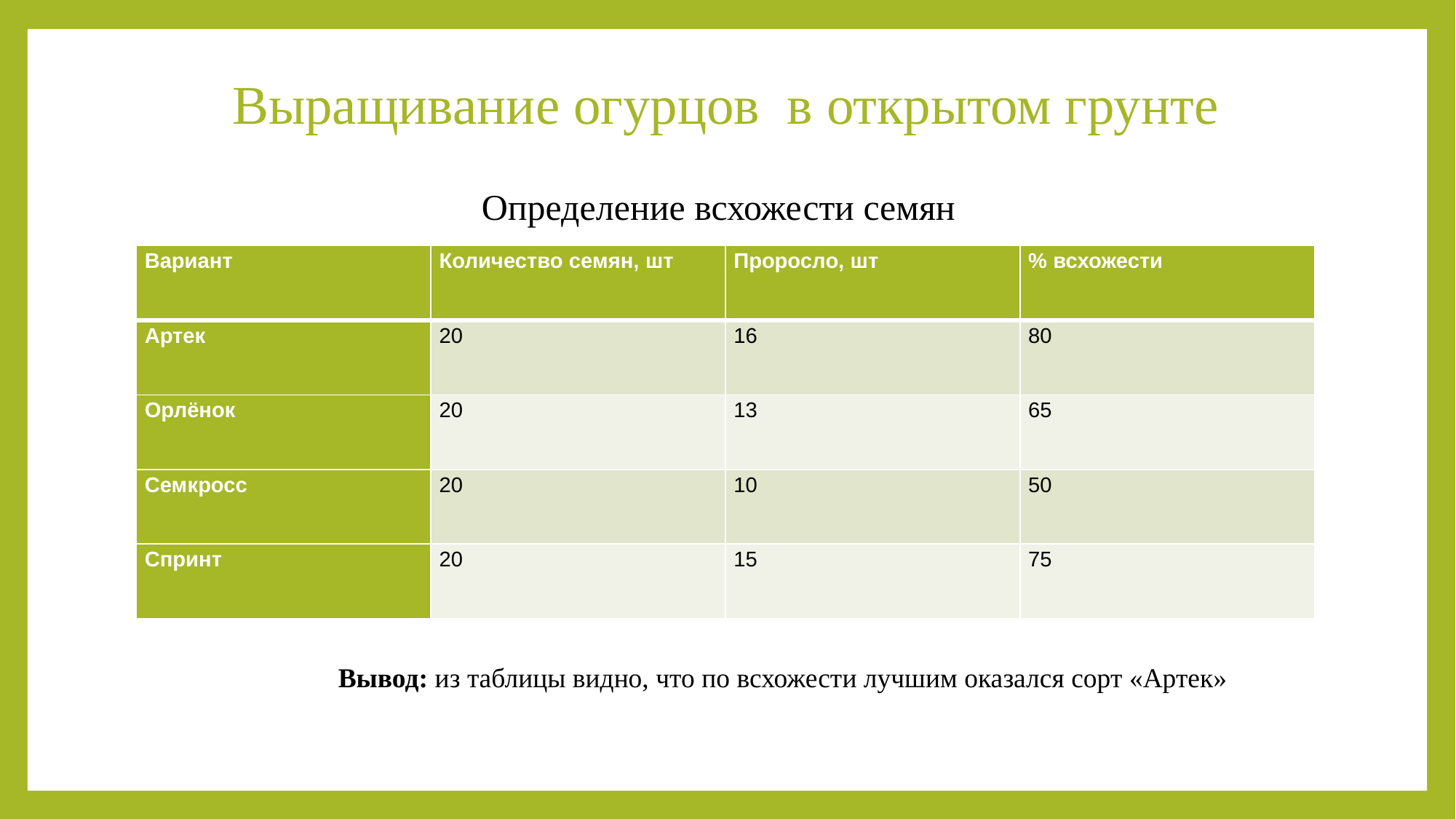

Определение всхожести семян
# Выращивание огурцов  в открытом грунте
| Вариант | Количество семян, шт | Проросло, шт | % всхожести |
| --- | --- | --- | --- |
| Артек | 20 | 16 | 80 |
| Орлёнок | 20 | 13 | 65 |
| Семкросс | 20 | 10 | 50 |
| Спринт | 20 | 15 | 75 |
Вывод: из таблицы видно, что по всхожести лучшим оказался сорт «Артек»